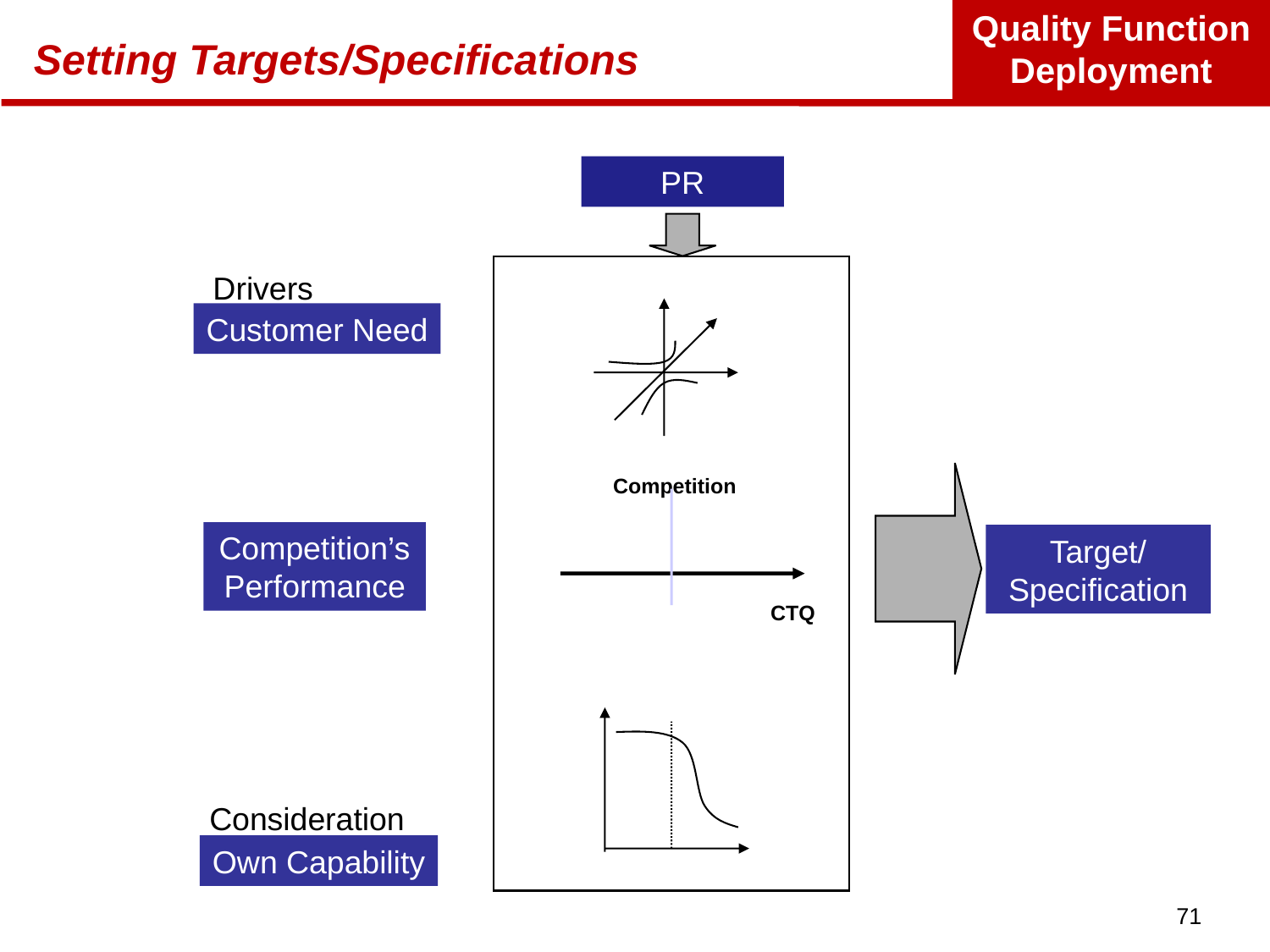

# Setting Targets/Specifications
PR

   Competition

		CTQ

Drivers
Customer Need

Competition’s Performance
Target/ Specification
Consideration
Own Capability